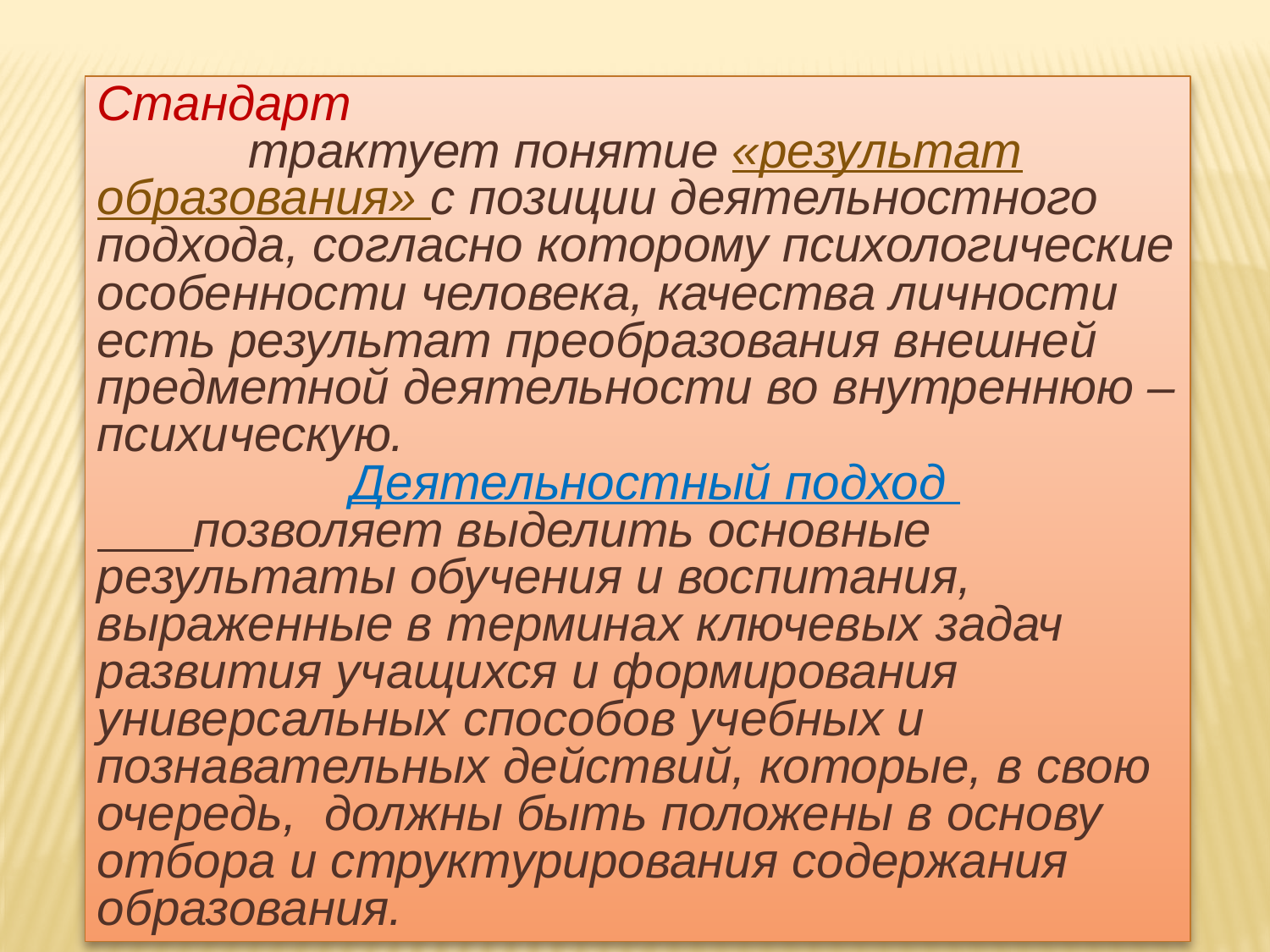

Стандарт
           трактует понятие «результат образования» с позиции деятельностного подхода, согласно которому психологические особенности человека, качества личности есть результат преобразования внешней предметной деятельности во внутреннюю – психическую.
		Деятельностный подход
       позволяет выделить основные результаты обучения и воспитания, выраженные в терминах ключевых задач развития учащихся и формирования универсальных способов учебных и познавательных действий, которые, в свою очередь,  должны быть положены в основу отбора и структурирования содержания образования.